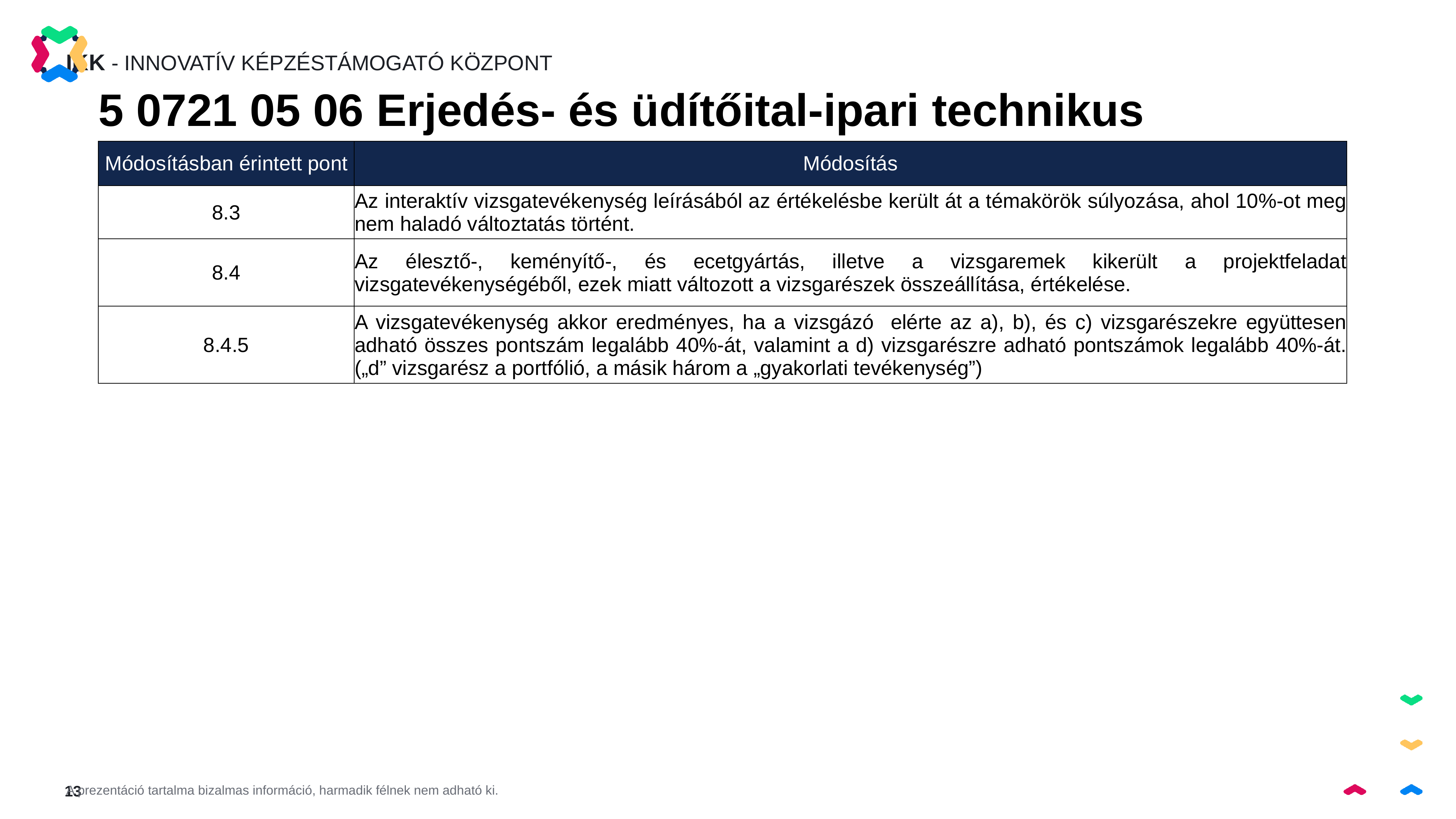

5 0721 05 06 Erjedés- és üdítőital-ipari technikus
| Módosításban érintett pont | Módosítás |
| --- | --- |
| 8.3 | Az interaktív vizsgatevékenység leírásából az értékelésbe került át a témakörök súlyozása, ahol 10%-ot meg nem haladó változtatás történt. |
| 8.4 | Az élesztő-, keményítő-, és ecetgyártás, illetve a vizsgaremek kikerült a projektfeladat vizsgatevékenységéből, ezek miatt változott a vizsgarészek összeállítása, értékelése. |
| 8.4.5 | A vizsgatevékenység akkor eredményes, ha a vizsgázó elérte az a), b), és c) vizsgarészekre együttesen adható összes pontszám legalább 40%-át, valamint a d) vizsgarészre adható pontszámok legalább 40%-át. („d” vizsgarész a portfólió, a másik három a „gyakorlati tevékenység”) |